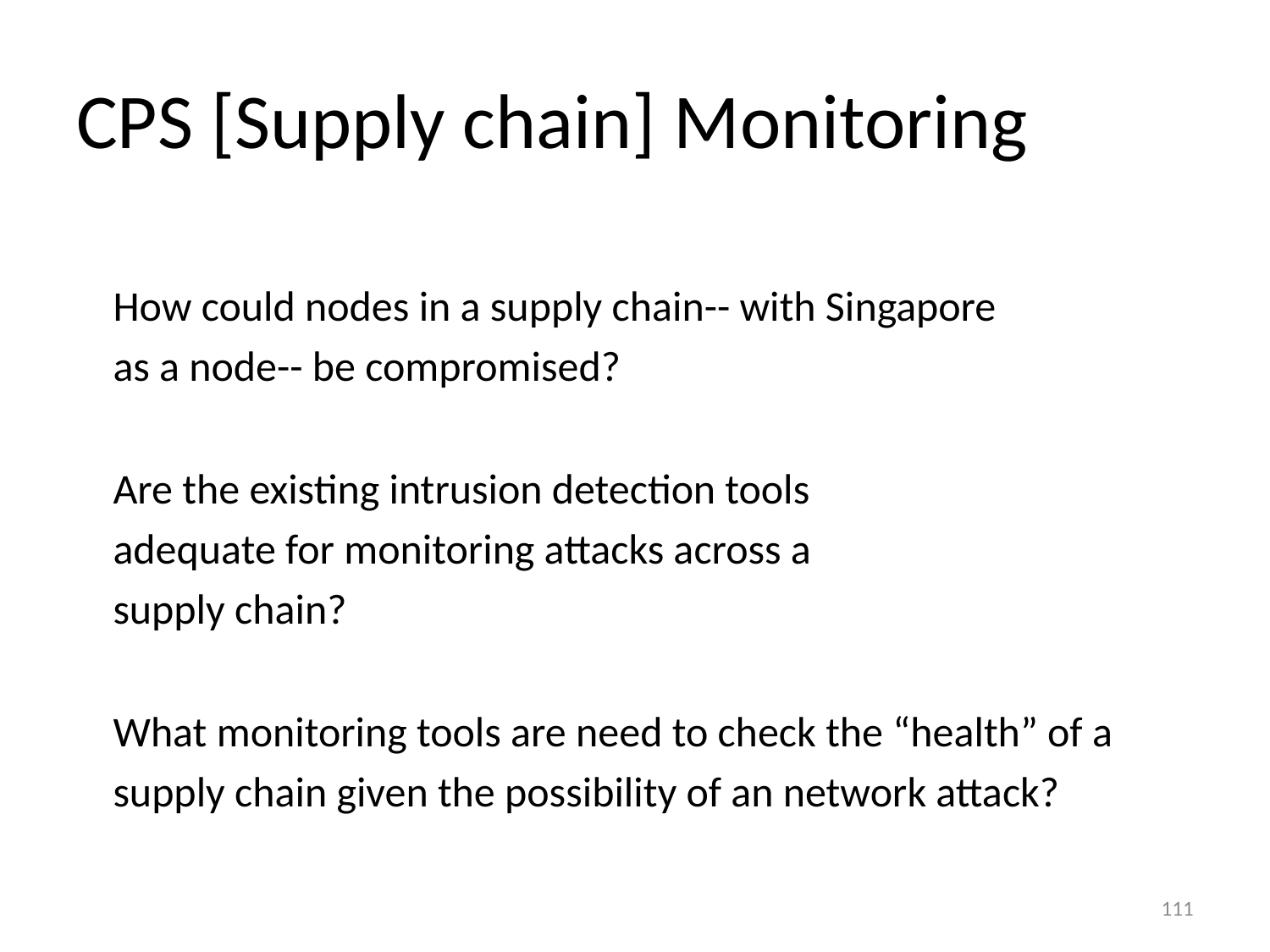

# CPS [Supply chain] Monitoring
How could nodes in a supply chain-- with Singapore as a node-- be compromised?
Are the existing intrusion detection tools adequate for monitoring attacks across a supply chain?
What monitoring tools are need to check the “health” of a supply chain given the possibility of an network attack?
111